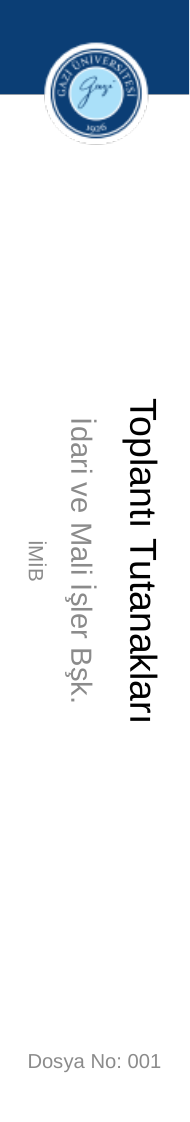

# Toplantı Tutanakları
İdari ve Mali İşler Bşk.
İMİB
Dosya No: 001